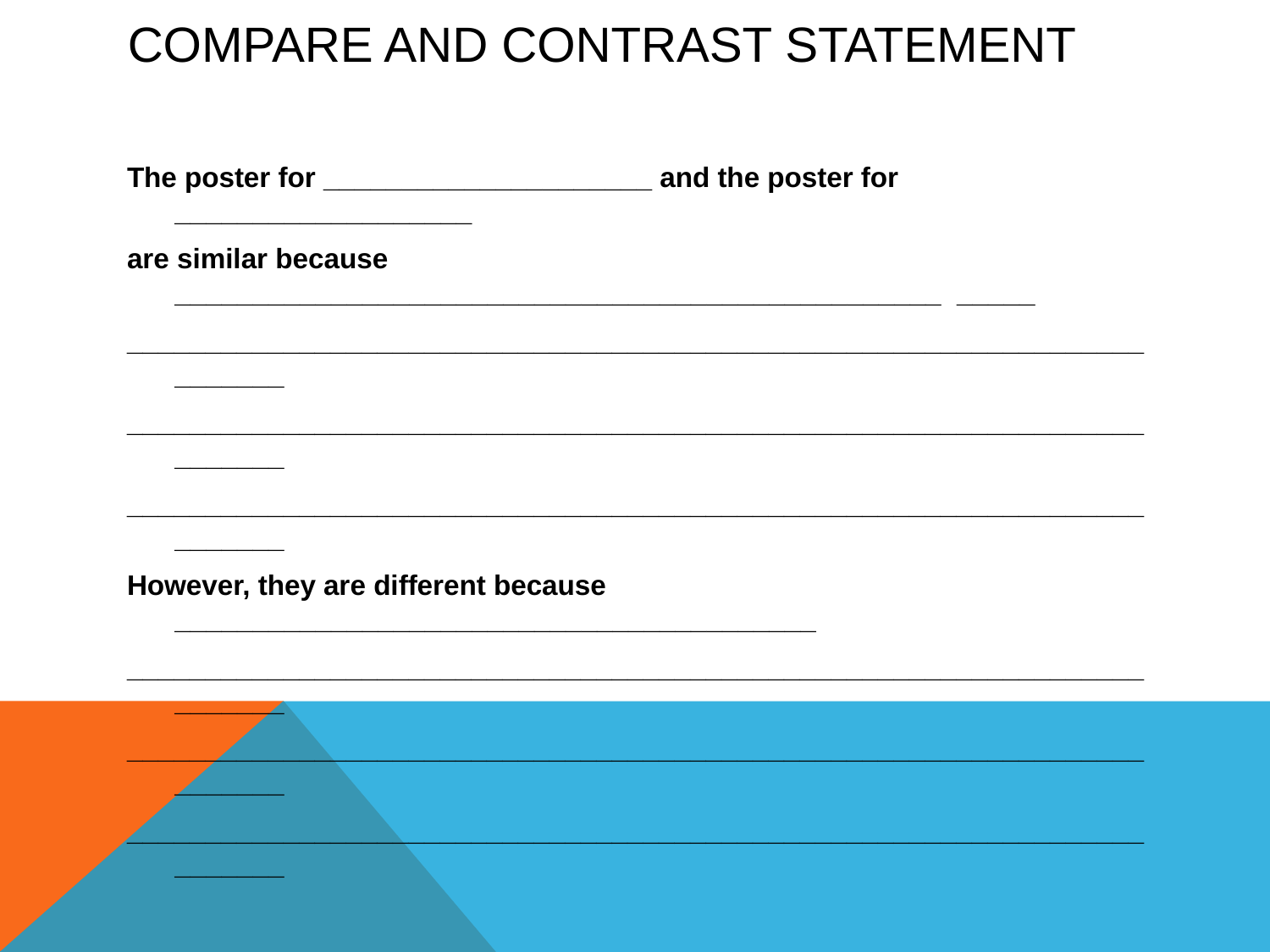

# Compare and contrast statement
The poster for _____________________ and the poster for ___________________
are similar because _________________________________________________  _____
________________________________________________________________________
________________________________________________________________________
________________________________________________________________________
However, they are different because _________________________________________
________________________________________________________________________
________________________________________________________________________
________________________________________________________________________